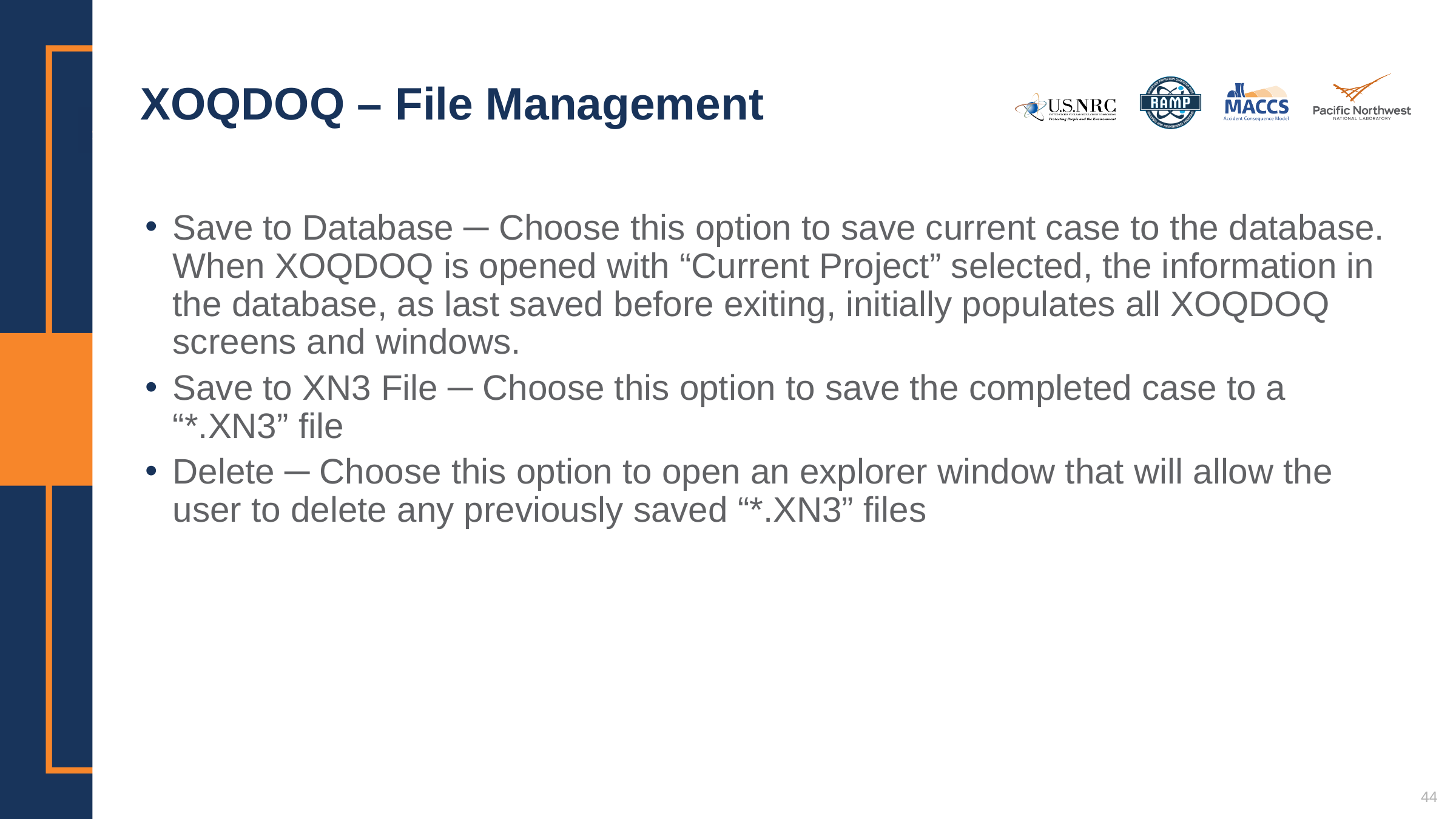

# XOQDOQ – File Management
Save to Database ─ Choose this option to save current case to the database.  When XOQDOQ is opened with “Current Project” selected, the information in the database, as last saved before exiting, initially populates all XOQDOQ screens and windows.
Save to XN3 File ─ Choose this option to save the completed case to a “*.XN3” file
Delete ─ Choose this option to open an explorer window that will allow the user to delete any previously saved “*.XN3” files

44